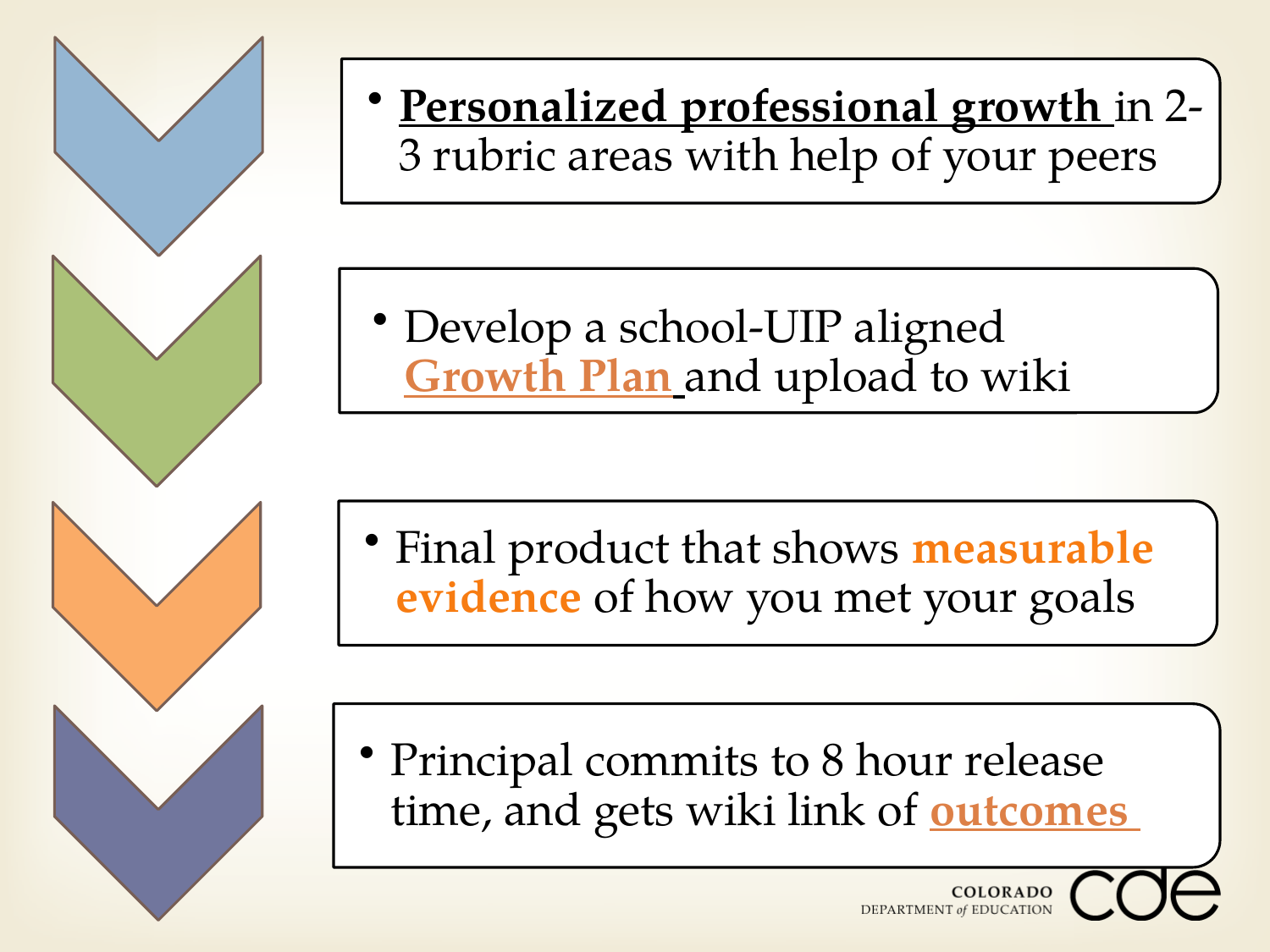

Personalized professional growth in 2-3 rubric areas with help of your peers

Develop a school-UIP aligned Growth Plan and upload to wiki

Final product that shows measurable evidence of how you met your goals

Principal commits to 8 hour release time, and gets wiki link of outcomes